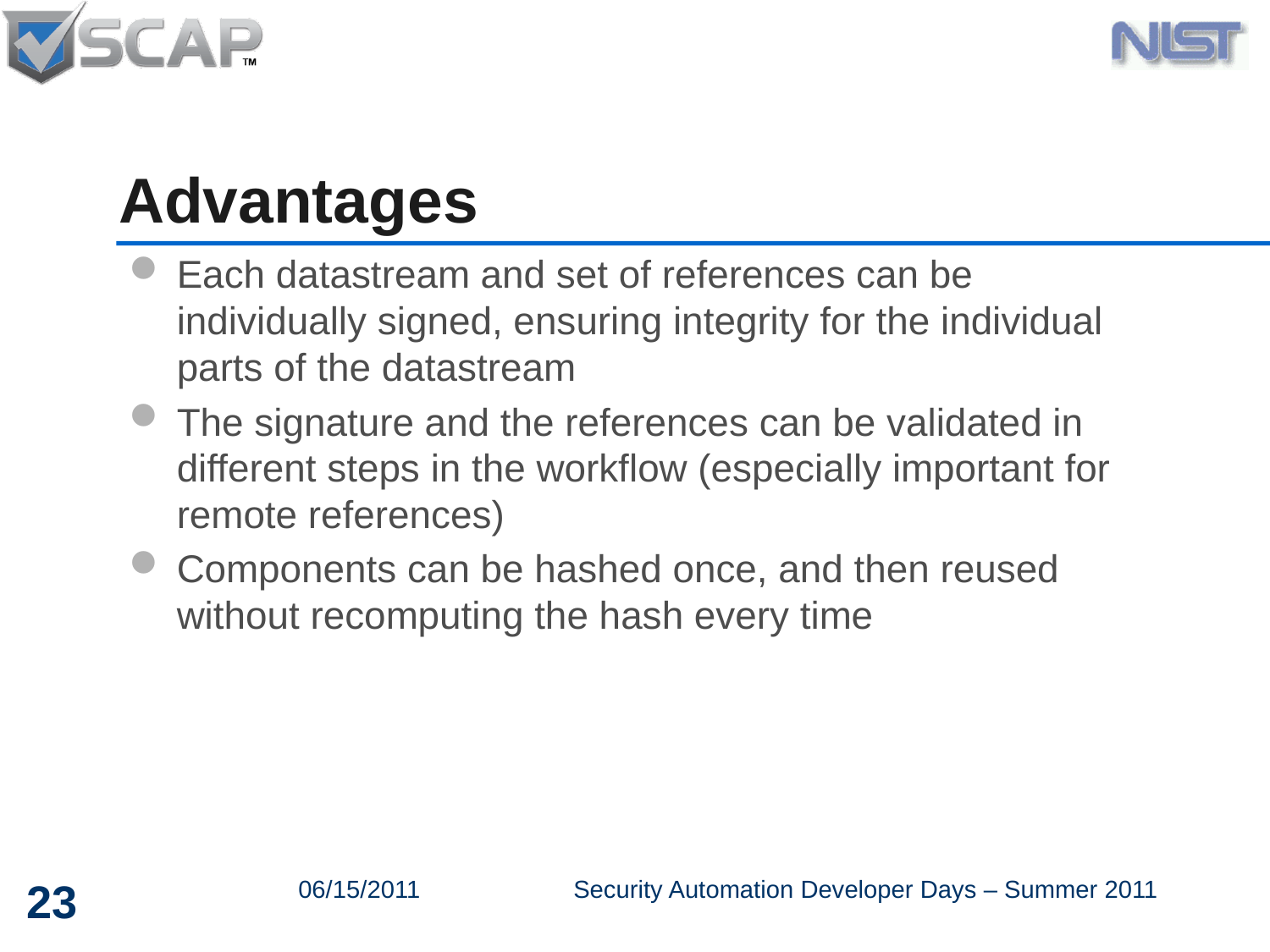

# Advantages
Each datastream and set of references can be individually signed, ensuring integrity for the individual parts of the datastream
The signature and the references can be validated in different steps in the workflow (especially important for remote references)
Components can be hashed once, and then reused without recomputing the hash every time
23
06/15/2011
Security Automation Developer Days – Summer 2011